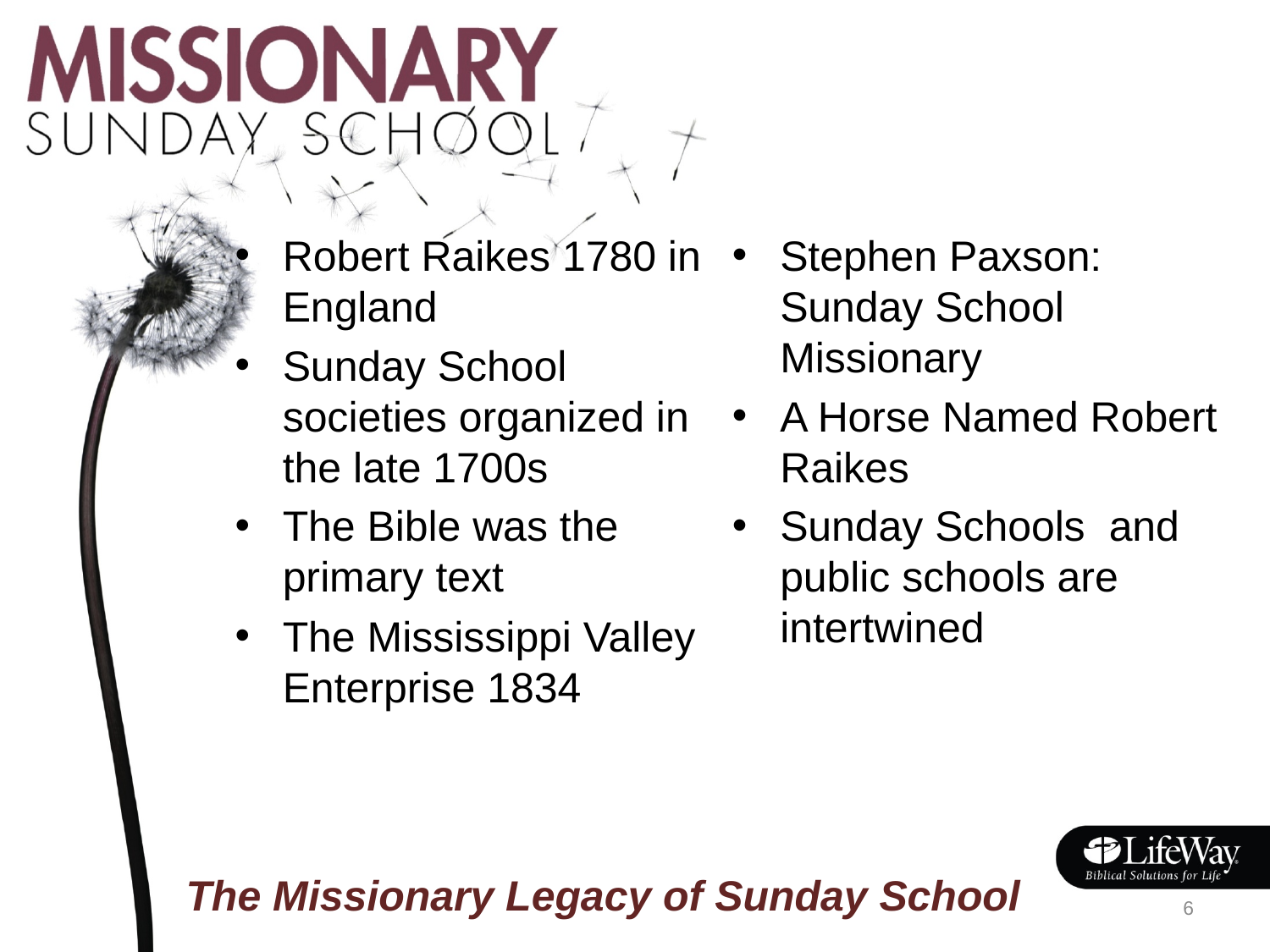

Robert Raikes 1780 in England
Sunday School societies organized in the late 1700s
The Bible was the primary text
The Mississippi Valley Enterprise 1834
Stephen Paxson: Sunday School Missionary
A Horse Named Robert Raikes
Sunday Schools  and public schools are intertwined
# The Missionary Legacy of Sunday School
6